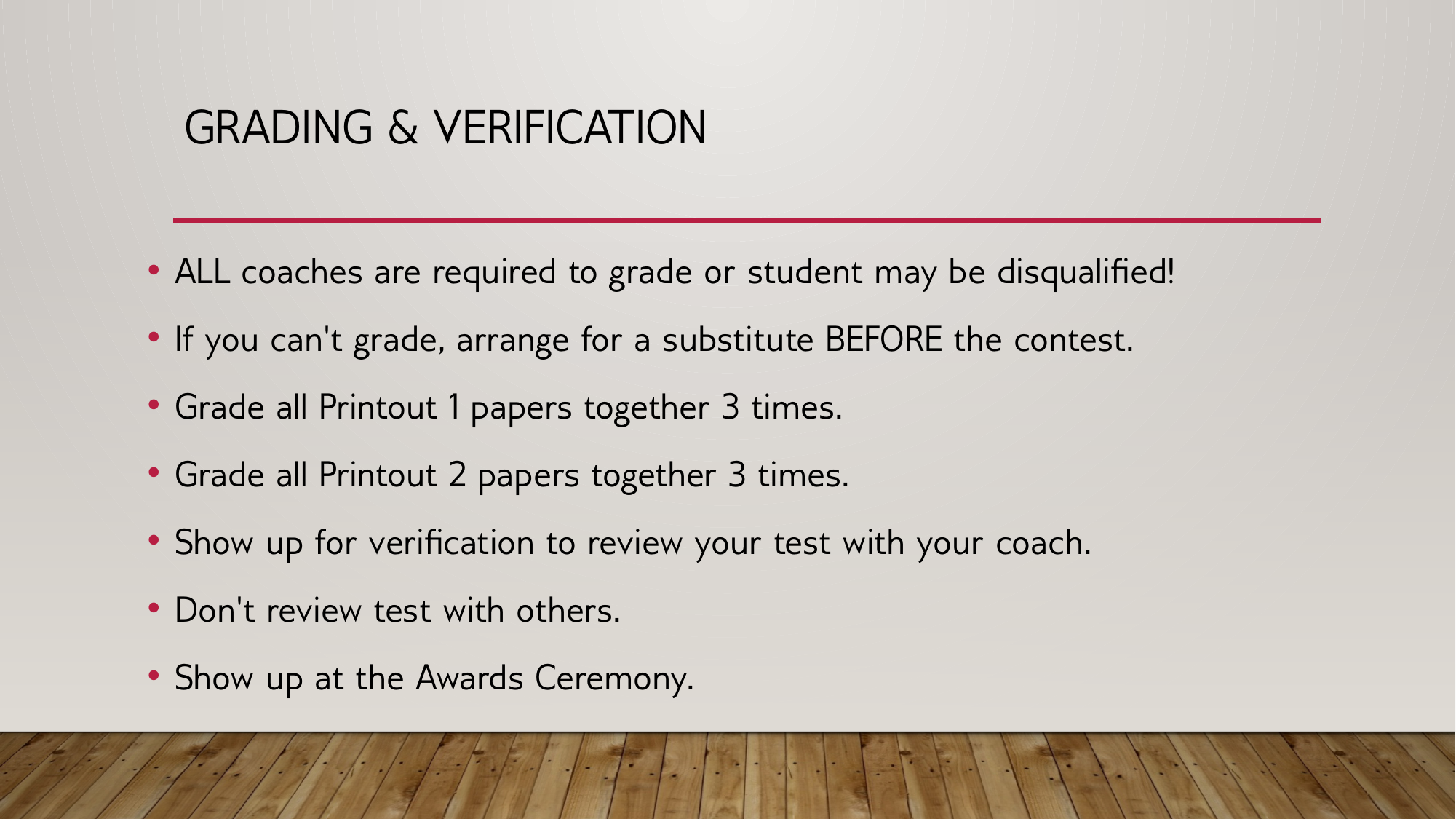

# GRADING & VERIFICATION
ALL coaches are required to grade or student may be disqualified!
If you can't grade, arrange for a substitute BEFORE the contest.
Grade all Printout 1 papers together 3 times.
Grade all Printout 2 papers together 3 times.
Show up for verification to review your test with your coach.
Don't review test with others.
Show up at the Awards Ceremony.